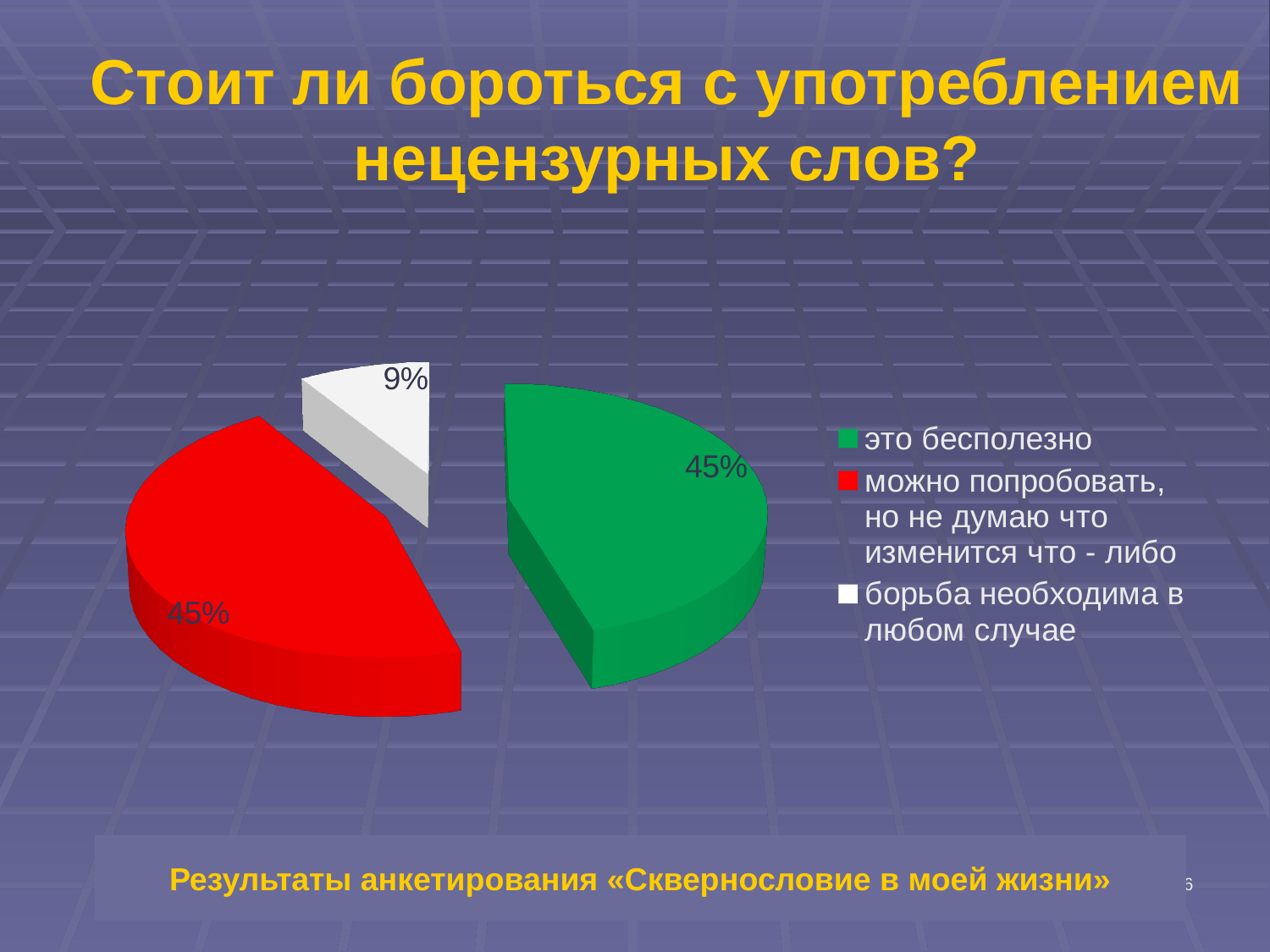

# Стоит ли бороться с употреблением нецензурных слов?

[unsupported chart]

Результаты анкетирования «Сквернословие в моей жизни»
26